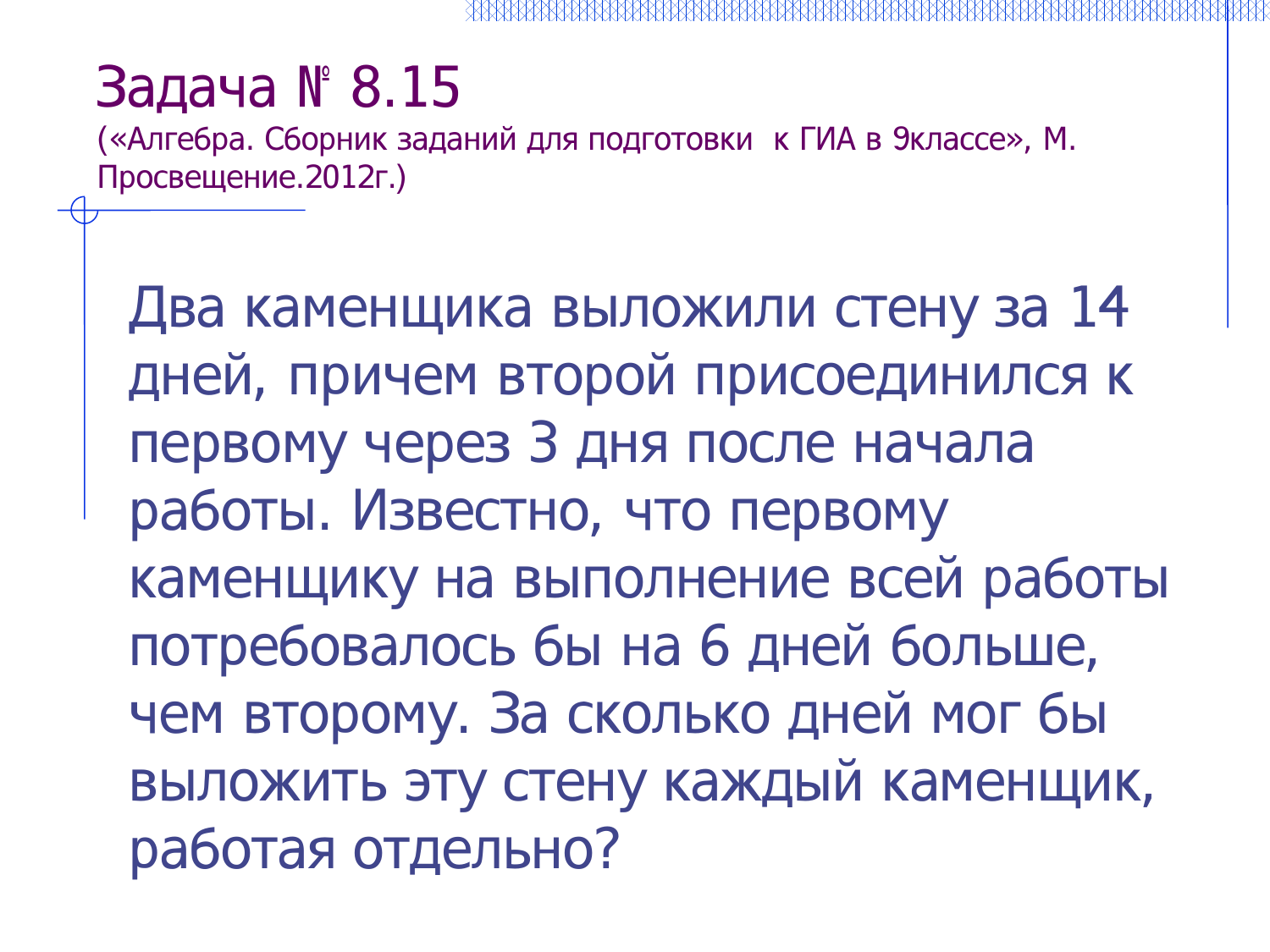

# Задача № 8.15 («Алгебра. Сборник заданий для подготовки  к ГИА в 9классе», М. Просвещение.2012г.)
Два каменщика выложили стену за 14 дней, причем второй присоединился к первому через 3 дня после начала работы. Известно, что первому каменщику на выполнение всей работы потребовалось бы на 6 дней больше, чем второму. За сколько дней мог бы выложить эту стену каждый каменщик, работая отдельно?